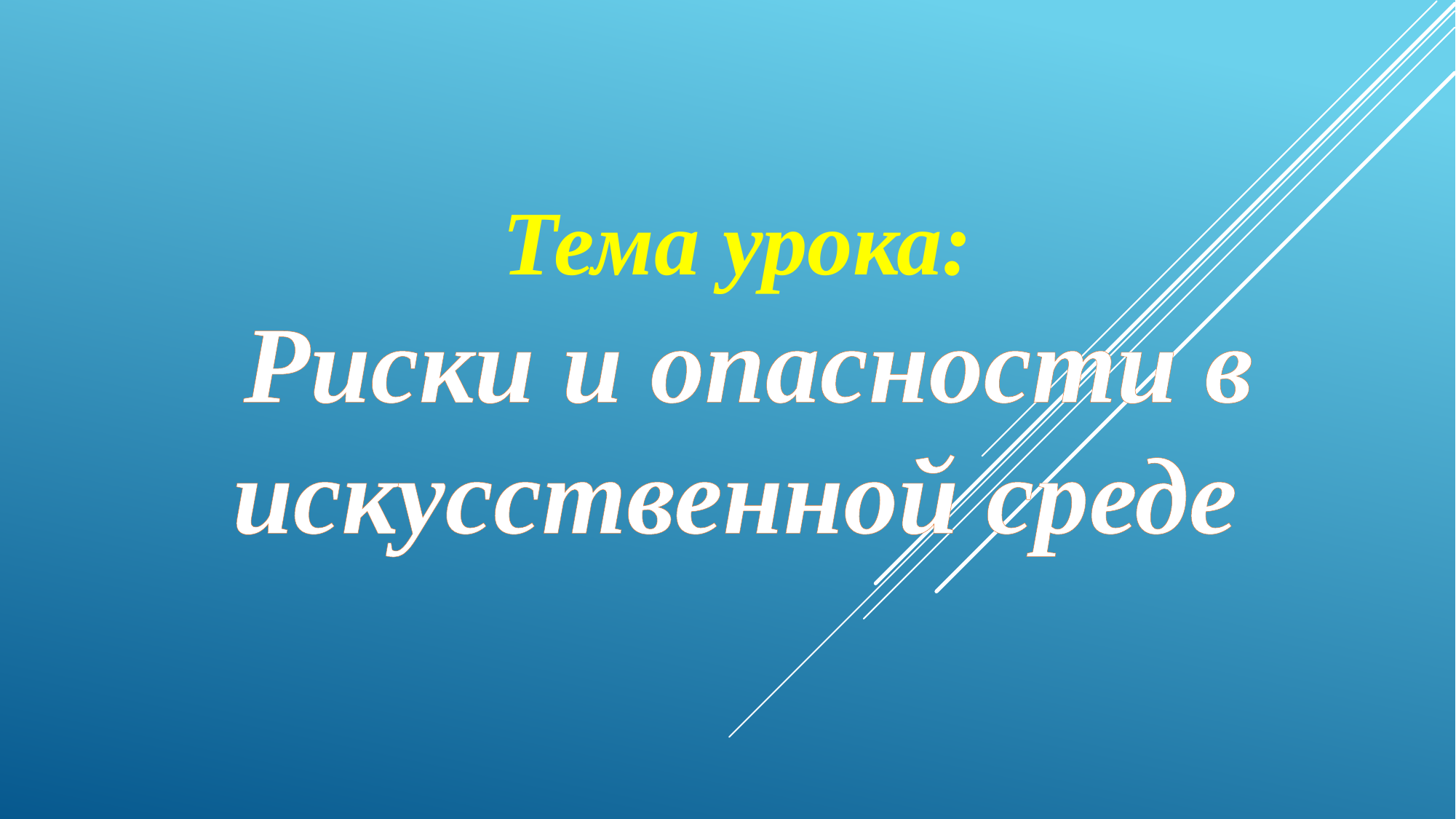

Тема урока:
Риски и опасности в искусственной среде